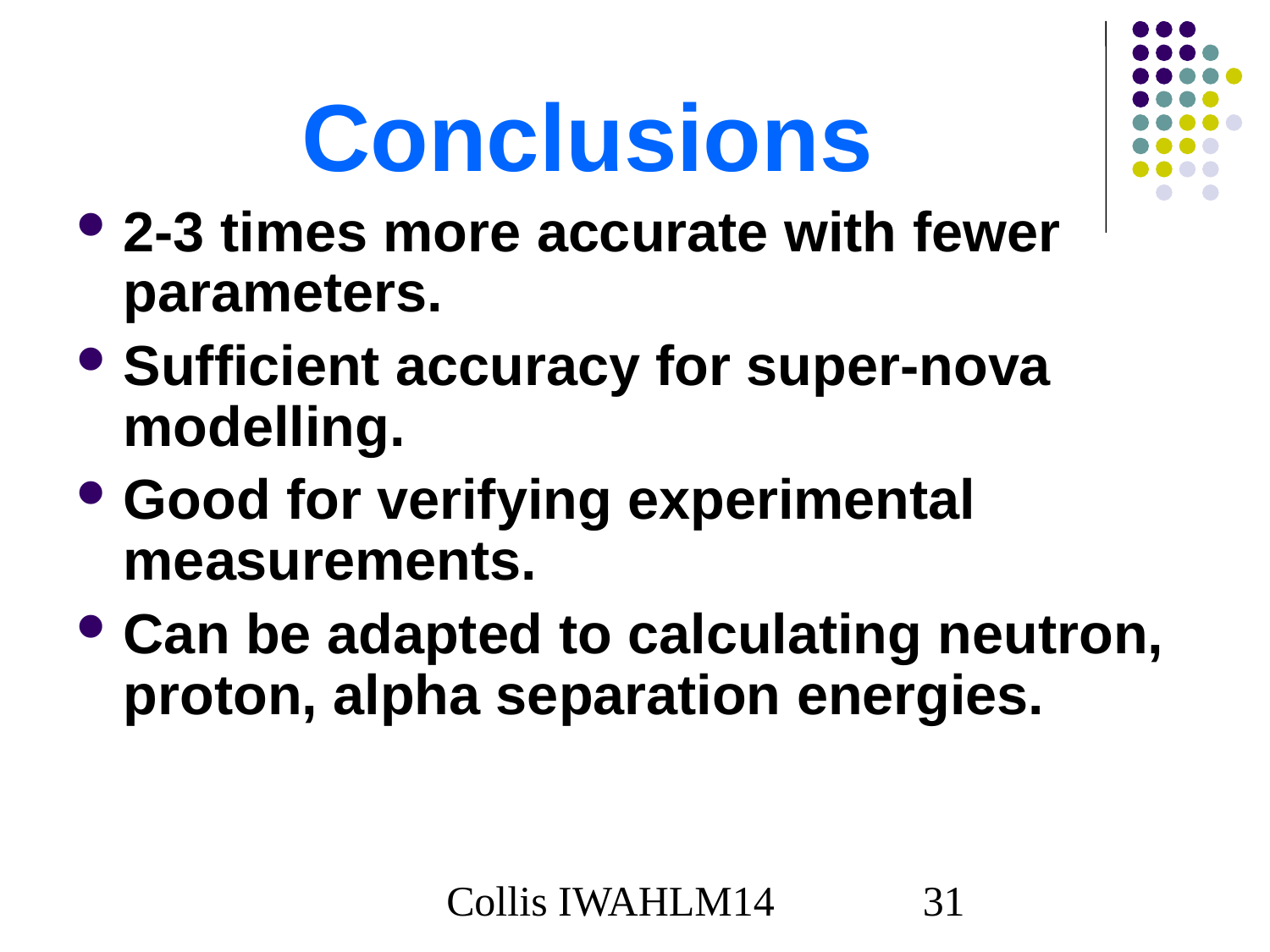

# Conclusions
2-3 times more accurate with fewer parameters.
Sufficient accuracy for super-nova modelling.
Good for verifying experimental measurements.
Can be adapted to calculating neutron, proton, alpha separation energies.
Collis IWAHLM14
31